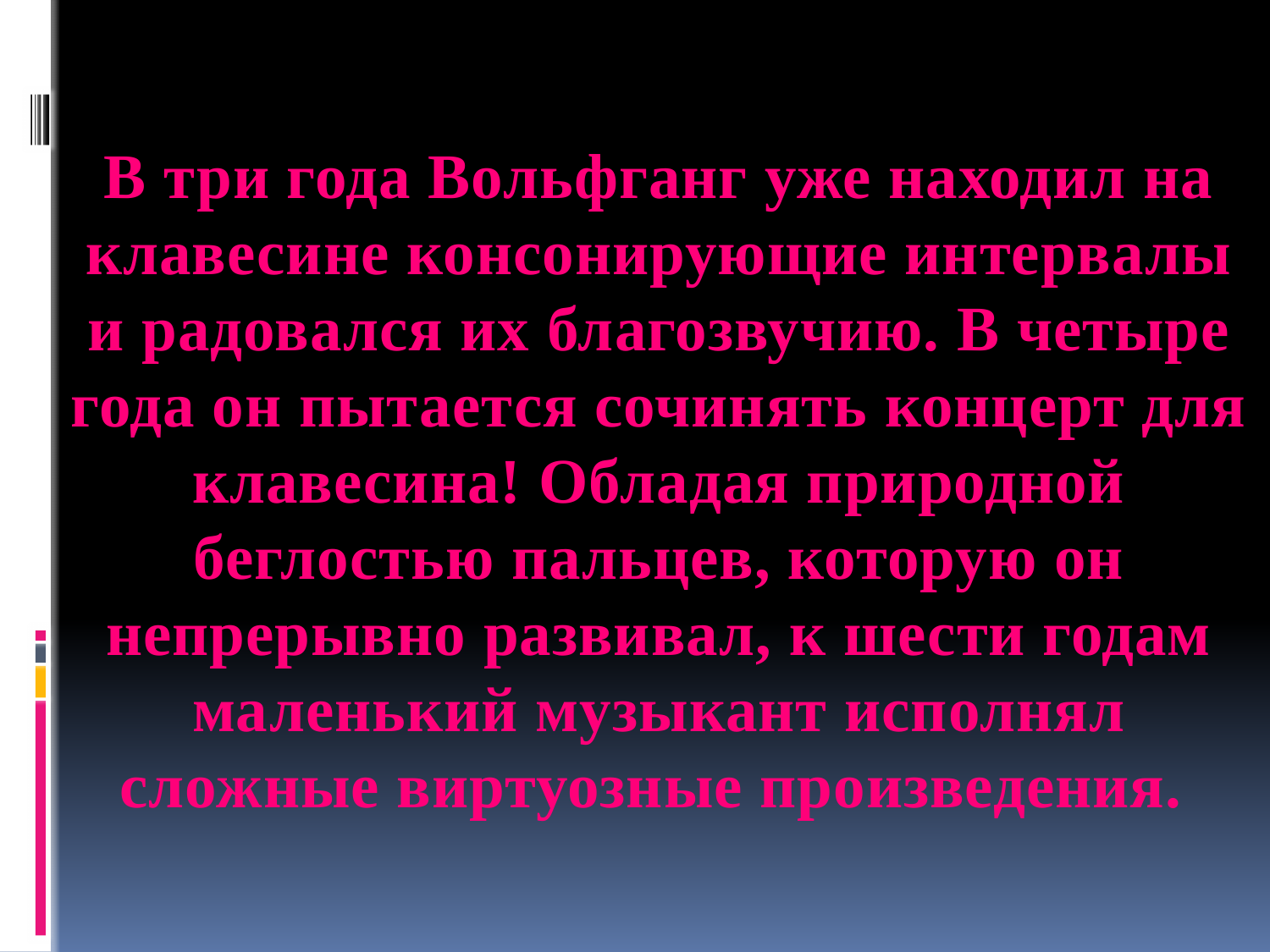

В три года Вольфганг уже находил на клавесине консонирующие интервалы и радовался их благозвучию. В четыре года он пытается сочинять концерт для клавесина! Обладая природной беглостью пальцев, которую он непрерывно развивал, к шести годам маленький музыкант исполнял сложные виртуозные произведения.